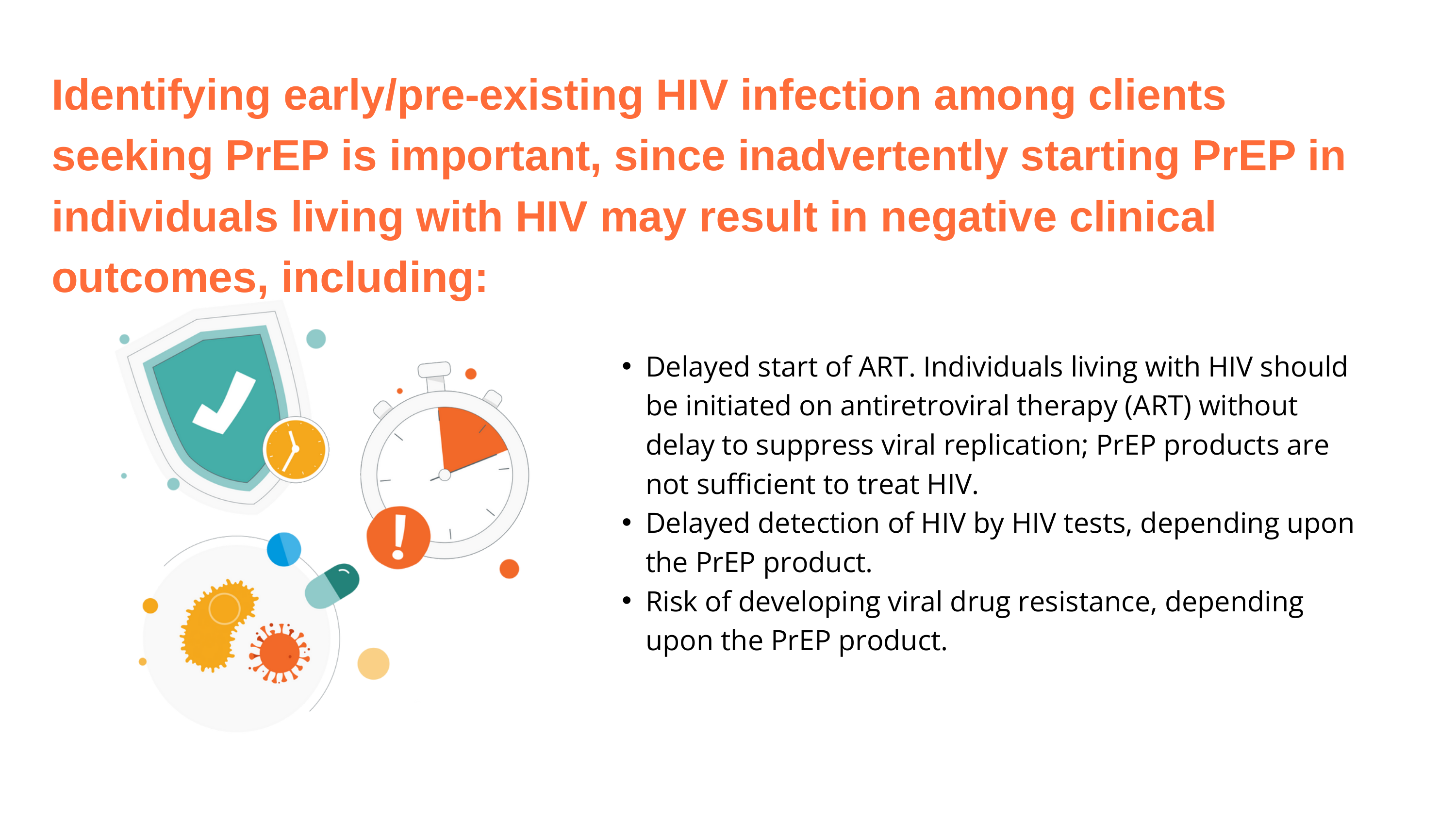

Identifying early/pre-existing HIV infection among clients seeking PrEP is important, since inadvertently starting PrEP in individuals living with HIV may result in negative clinical outcomes, including:

Delayed start of ART. Individuals living with HIV should be initiated on antiretroviral therapy (ART) without delay to suppress viral replication; PrEP products are not sufficient to treat HIV.
Delayed detection of HIV by HIV tests, depending upon the PrEP product.
Risk of developing viral drug resistance, depending upon the PrEP product.